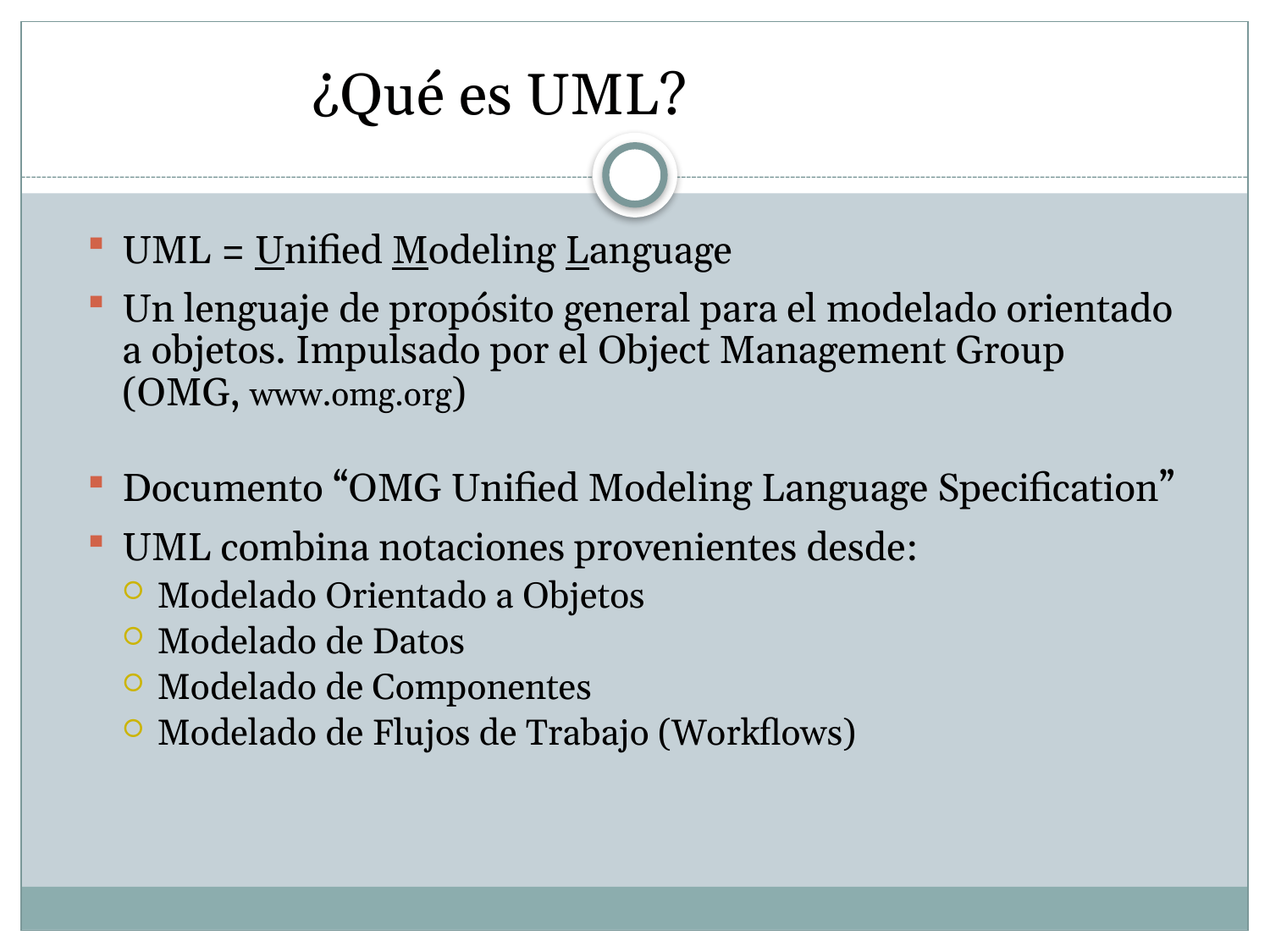

# ¿Qué es UML?
UML = Unified Modeling Language

Un lenguaje de propósito general para el modelado orientado a objetos. Impulsado por el Object Management Group (OMG, www.omg.org)

Documento “OMG Unified Modeling Language Specification”

UML combina notaciones provenientes desde:
Modelado Orientado a Objetos
Modelado de Datos
Modelado de Componentes
Modelado de Flujos de Trabajo (Workflows)